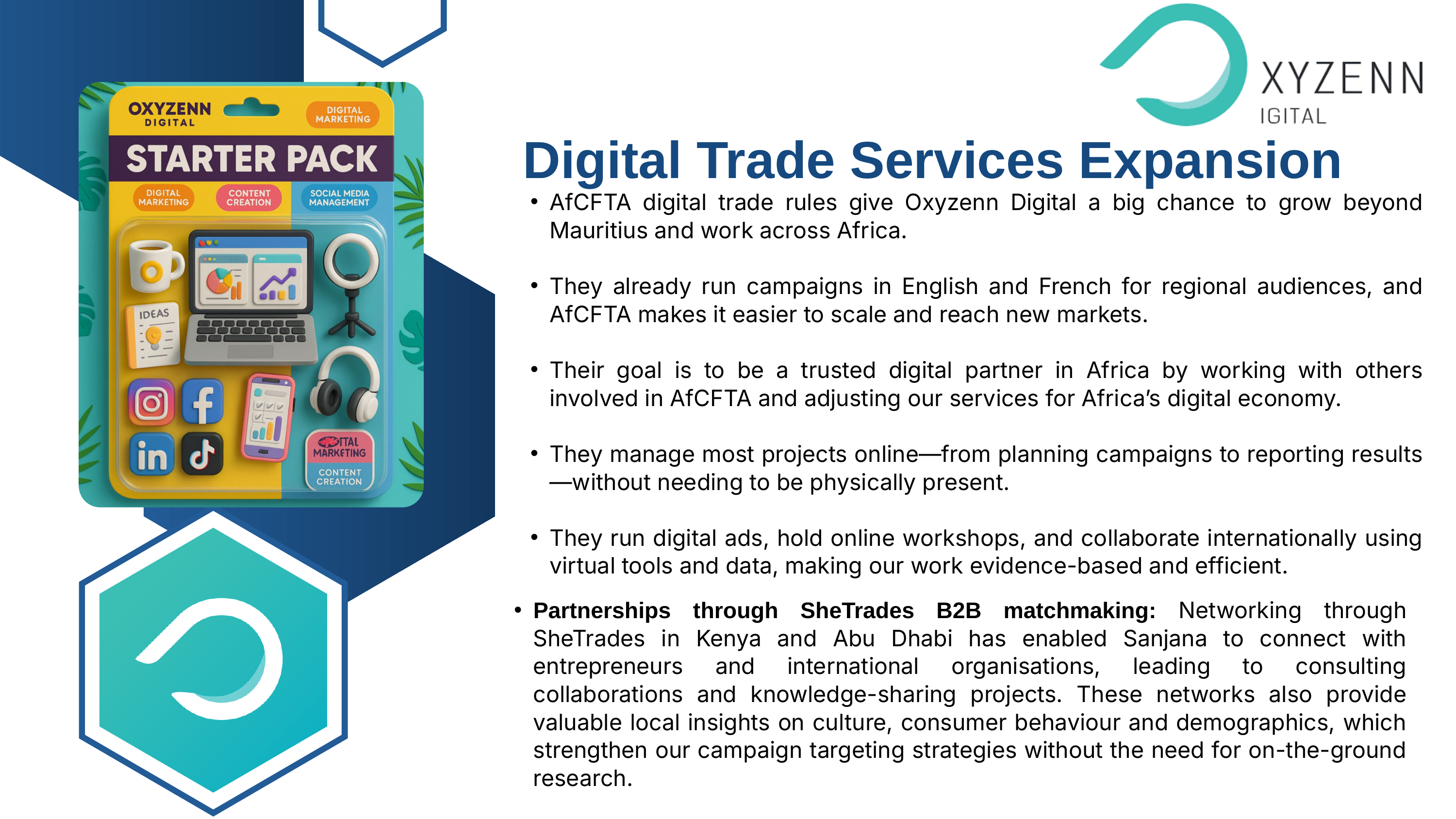

Digital Trade Services Expansion

AfCFTA digital trade rules give Oxyzenn Digital a big chance to grow beyond Mauritius and work across Africa.

They already run campaigns in English and French for regional audiences, and AfCFTA makes it easier to scale and reach new markets.

Their goal is to be a trusted digital partner in Africa by working with others involved in AfCFTA and adjusting our services for Africa’s digital economy.

They manage most projects online—from planning campaigns to reporting results—without needing to be physically present.

They run digital ads, hold online workshops, and collaborate internationally using virtual tools and data, making our work evidence-based and efficient.

Partnerships through SheTrades B2B matchmaking: Networking through SheTrades in Kenya and Abu Dhabi has enabled Sanjana to connect with entrepreneurs and international organisations, leading to consulting collaborations and knowledge-sharing projects. These networks also provide valuable local insights on culture, consumer behaviour and demographics, which strengthen our campaign targeting strategies without the need for on-the-ground research.